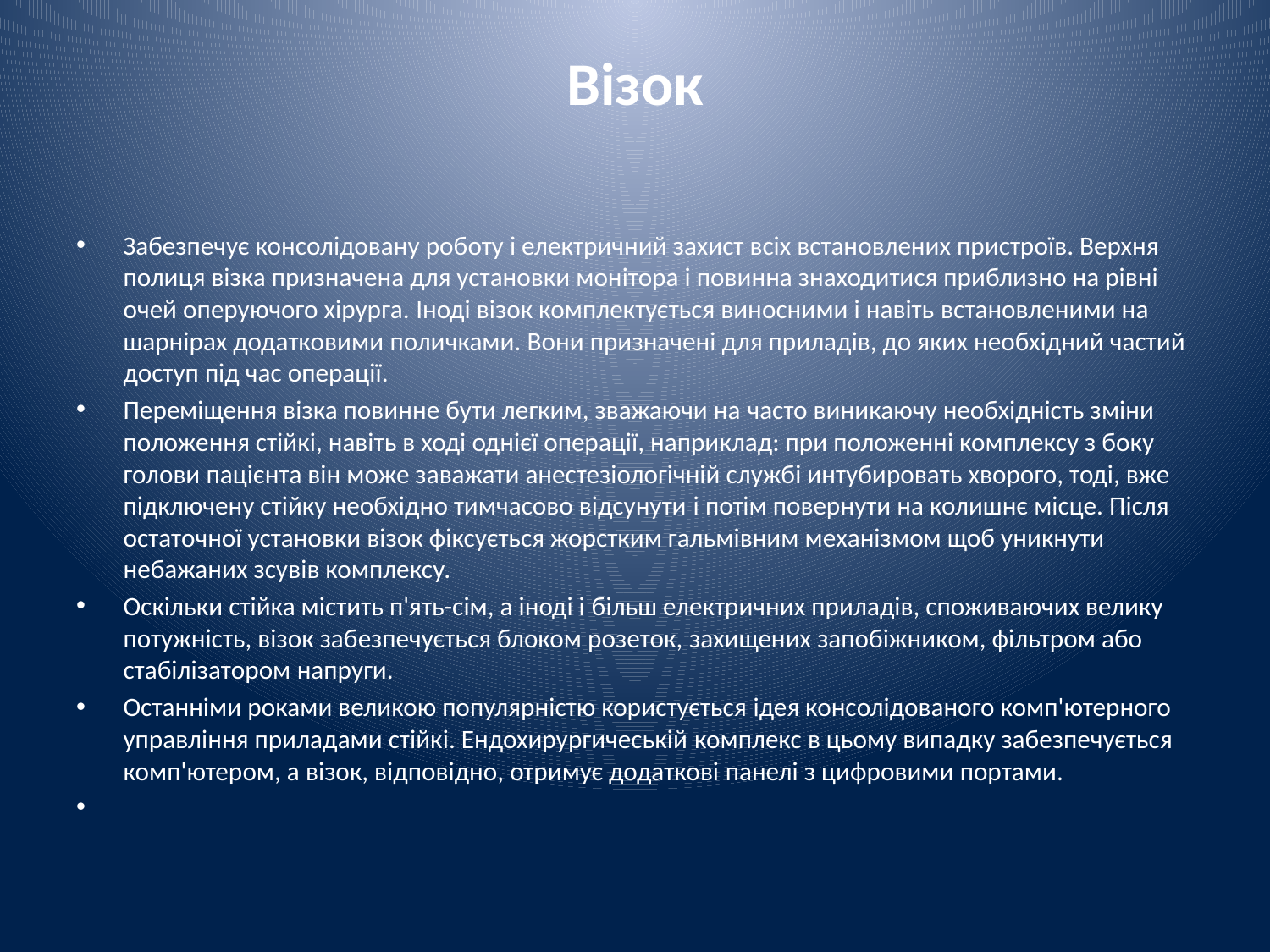

# Візок
Забезпечує консолідовану роботу і електричний захист всіх встановлених пристроїв. Верхня полиця візка призначена для установки монітора і повинна знаходитися приблизно на рівні очей оперуючого хірурга. Іноді візок комплектується виносними і навіть встановленими на шарнірах додатковими поличками. Вони призначені для приладів, до яких необхідний частий доступ під час операції.
Переміщення візка повинне бути легким, зважаючи на часто виникаючу необхідність зміни положення стійкі, навіть в ході однієї операції, наприклад: при положенні комплексу з боку голови пацієнта він може заважати анестезіологічній службі интубировать хворого, тоді, вже підключену стійку необхідно тимчасово відсунути і потім повернути на колишнє місце. Після остаточної установки візок фіксується жорстким гальмівним механізмом щоб уникнути небажаних зсувів комплексу.
Оскільки стійка містить п'ять-сім, а іноді і більш електричних приладів, споживаючих велику потужність, візок забезпечується блоком розеток, захищених запобіжником, фільтром або стабілізатором напруги.
Останніми роками великою популярністю користується ідея консолідованого комп'ютерного управління приладами стійкі. Ендохирургичеській комплекс в цьому випадку забезпечується комп'ютером, а візок, відповідно, отримує додаткові панелі з цифровими портами.